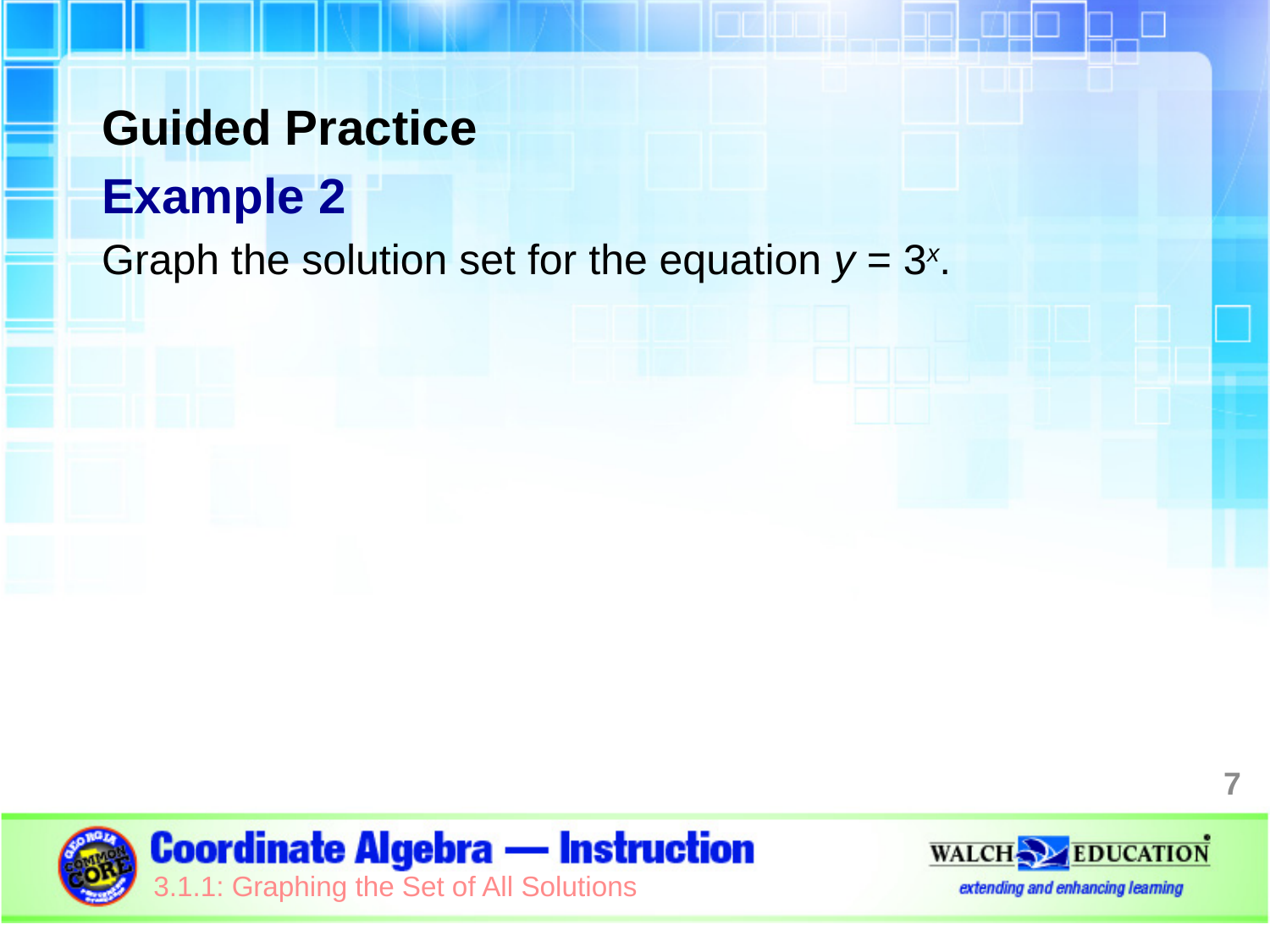

Guided Practice
Example 2
Graph the solution set for the equation y = 3x.

7
3.1.1: Graphing the Set of All Solutions